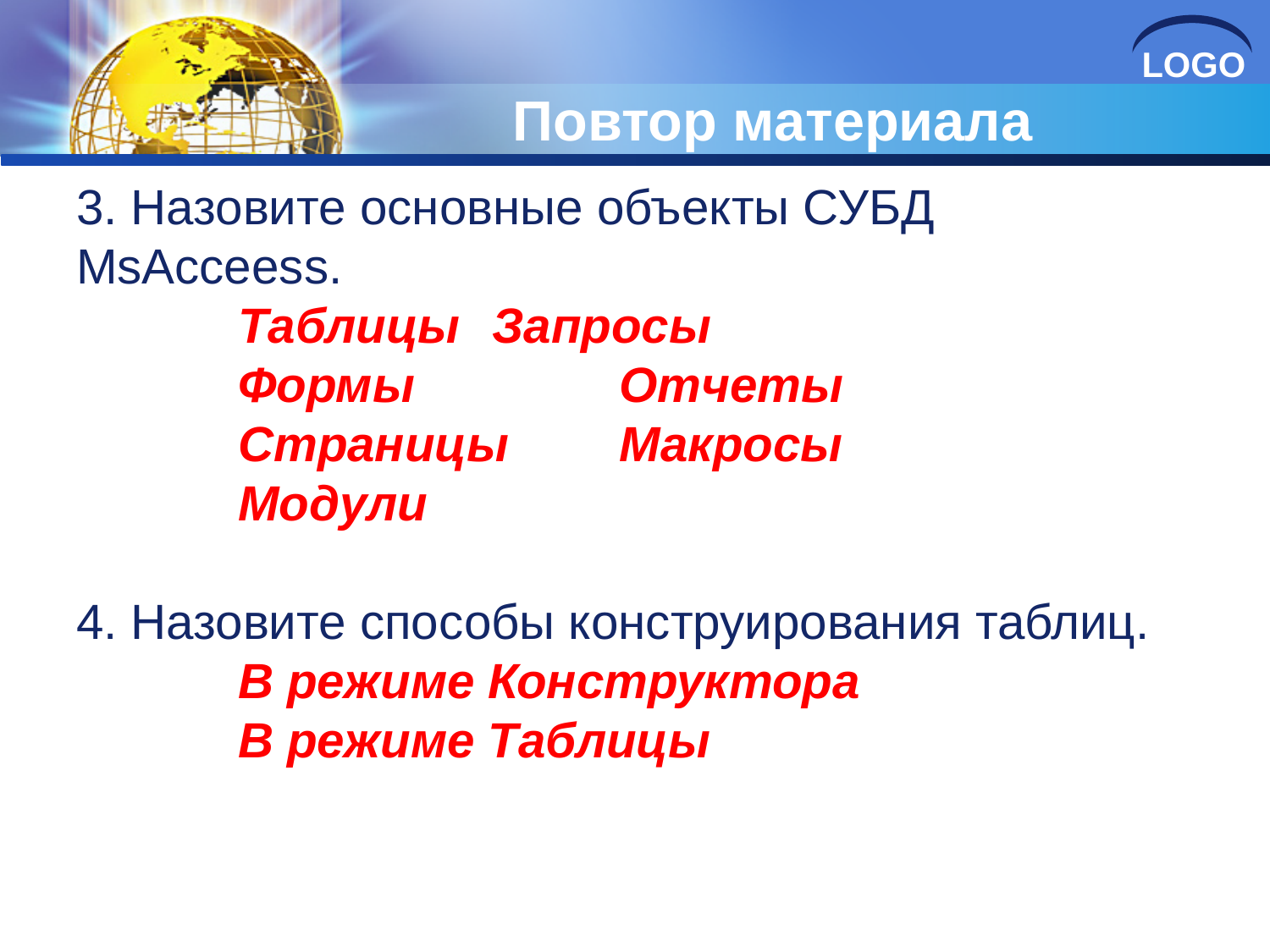

# Повтор материала
3. Назовите основные объекты СУБД MsAcceess.
Таблицы 	Запросы
Формы		Отчеты
Страницы 	Макросы
Модули

4. Назовите способы конструирования таблиц.
В режиме Конструктора
В режиме Таблицы